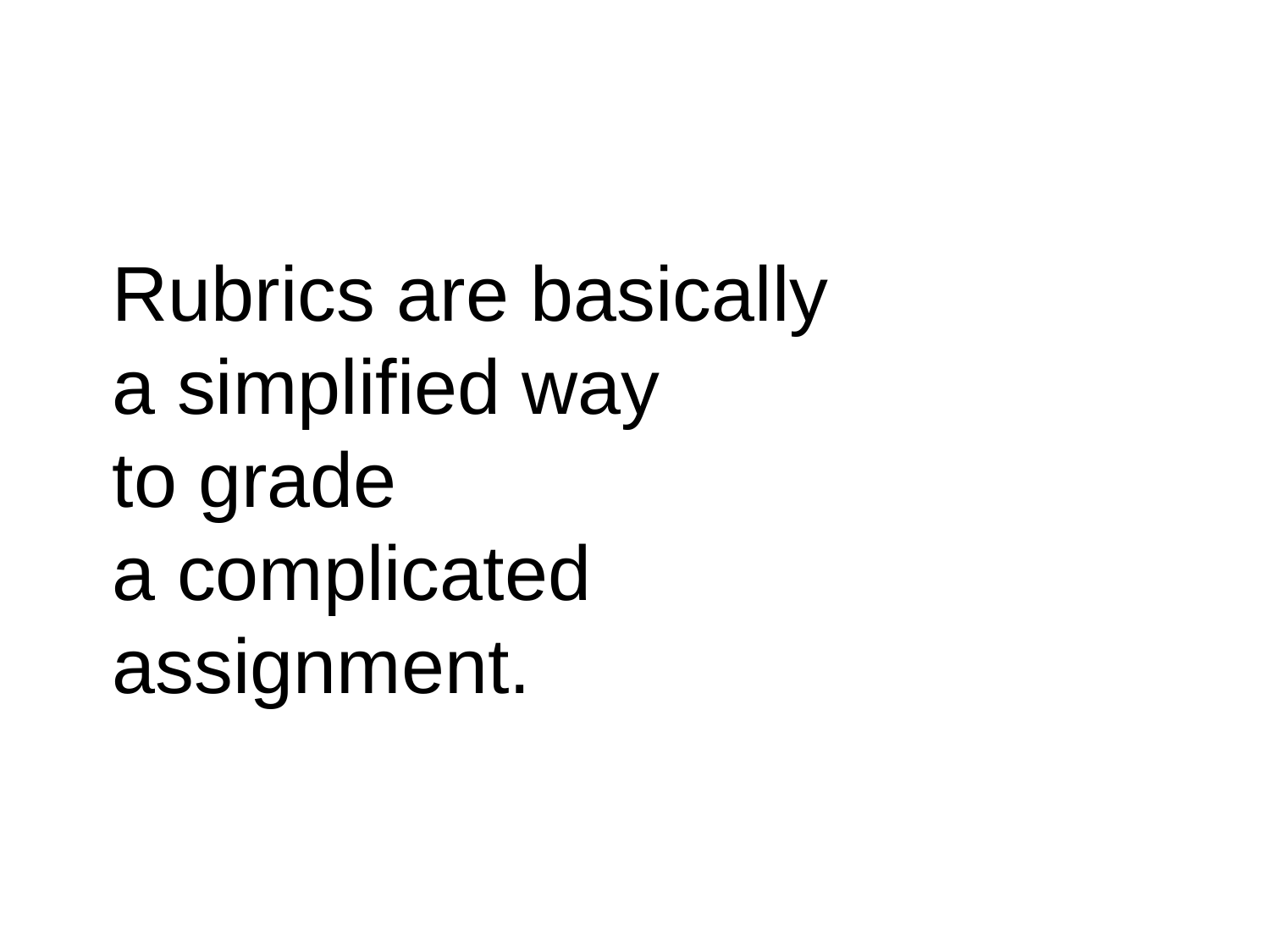

Rubrics are basically
a simplified way
to grade
a complicated
assignment.